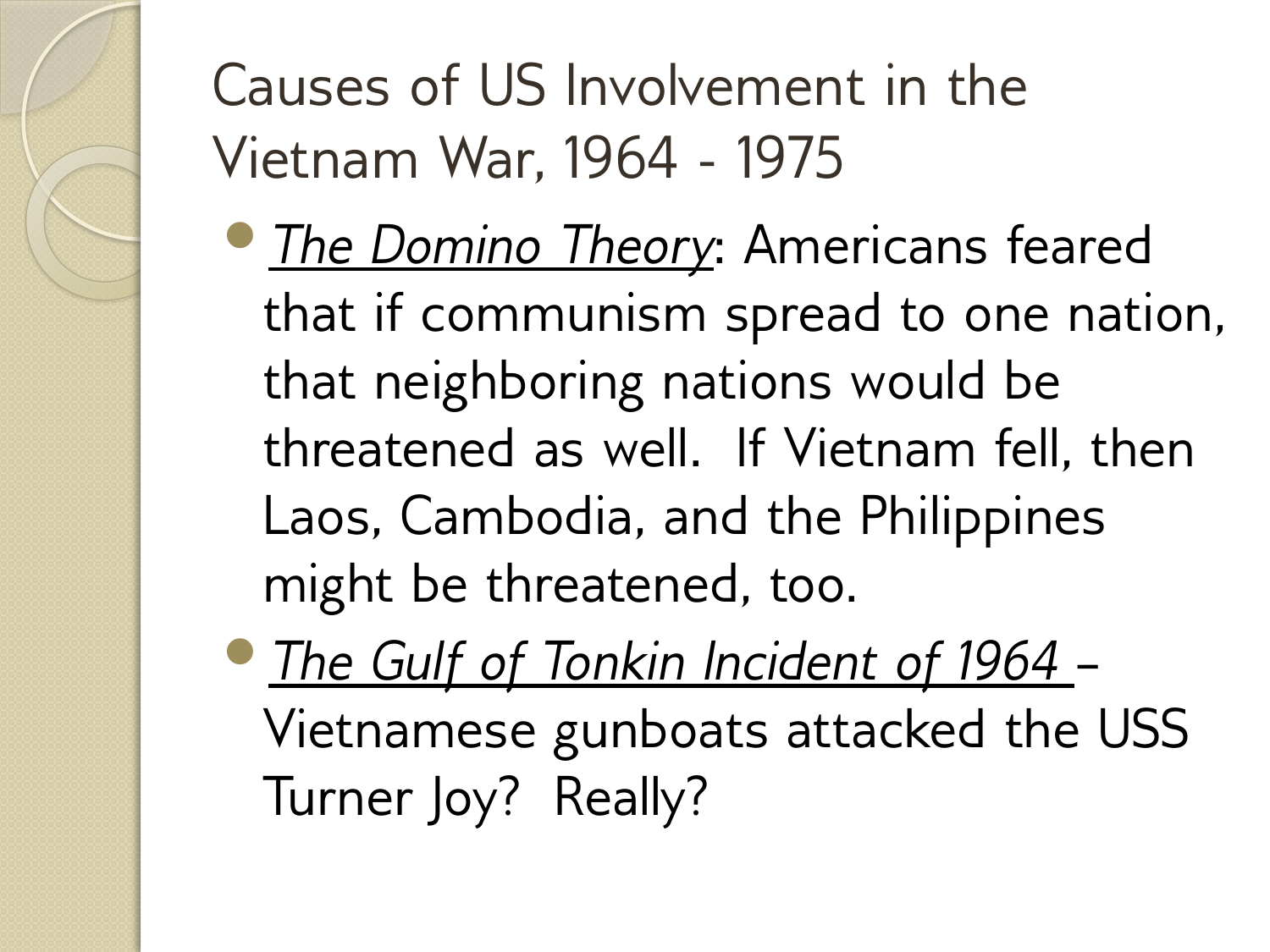

# Causes of US Involvement in the Vietnam War, 1964 - 1975
The Domino Theory: Americans feared that if communism spread to one nation, that neighboring nations would be threatened as well.  If Vietnam fell, then Laos, Cambodia, and the Philippines might be threatened, too.
The Gulf of Tonkin Incident of 1964 – Vietnamese gunboats attacked the USS Turner Joy?  Really?